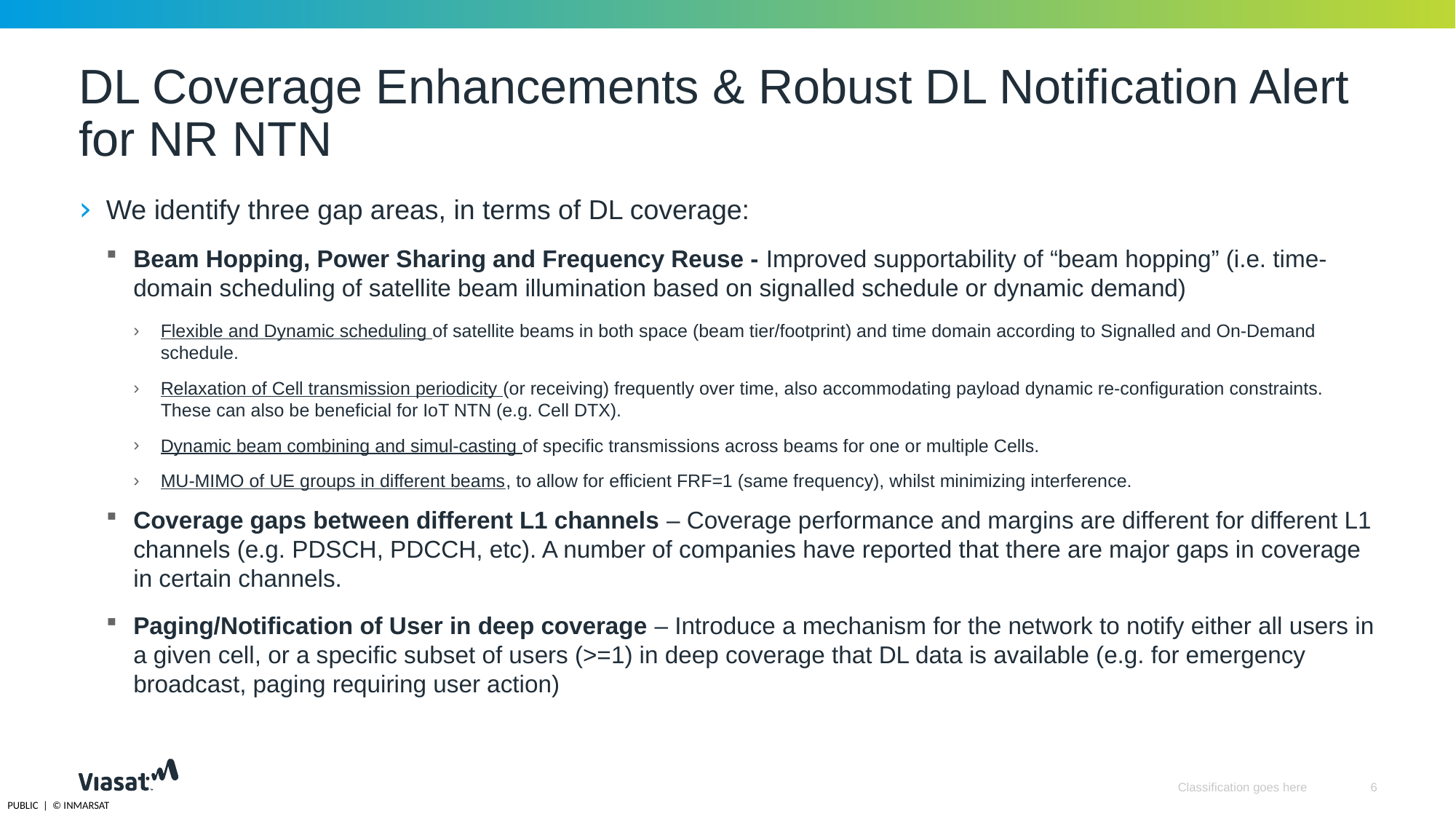

# DL Coverage Enhancements & Robust DL Notification Alert for NR NTN
We identify three gap areas, in terms of DL coverage:
Beam Hopping, Power Sharing and Frequency Reuse - Improved supportability of “beam hopping” (i.e. time-domain scheduling of satellite beam illumination based on signalled schedule or dynamic demand)
Flexible and Dynamic scheduling of satellite beams in both space (beam tier/footprint) and time domain according to Signalled and On-Demand schedule.
Relaxation of Cell transmission periodicity (or receiving) frequently over time, also accommodating payload dynamic re-configuration constraints.  These can also be beneficial for IoT NTN (e.g. Cell DTX).
Dynamic beam combining and simul-casting of specific transmissions across beams for one or multiple Cells.
MU-MIMO of UE groups in different beams, to allow for efficient FRF=1 (same frequency), whilst minimizing interference.
Coverage gaps between different L1 channels – Coverage performance and margins are different for different L1 channels (e.g. PDSCH, PDCCH, etc). A number of companies have reported that there are major gaps in coverage in certain channels.
Paging/Notification of User in deep coverage – Introduce a mechanism for the network to notify either all users in a given cell, or a specific subset of users (>=1) in deep coverage that DL data is available (e.g. for emergency broadcast, paging requiring user action)
Classification goes here
6